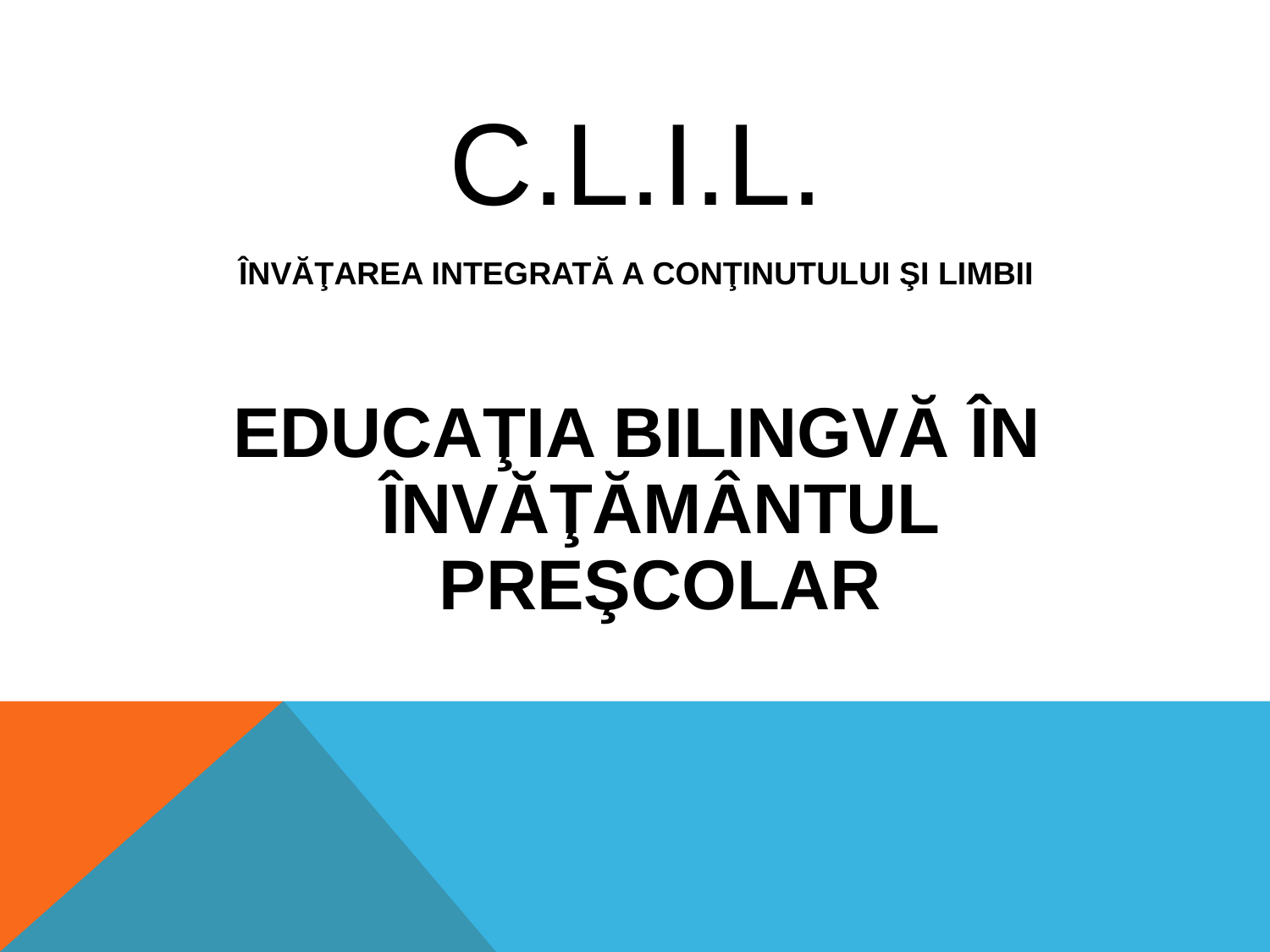

# C.L.I.L.

ÎNVĂŢAREA INTEGRATĂ A CONŢINUTULUI ŞI LIMBII

EDUCAŢIA BILINGVĂ ÎN ÎNVĂŢĂMÂNTUL PREŞCOLAR